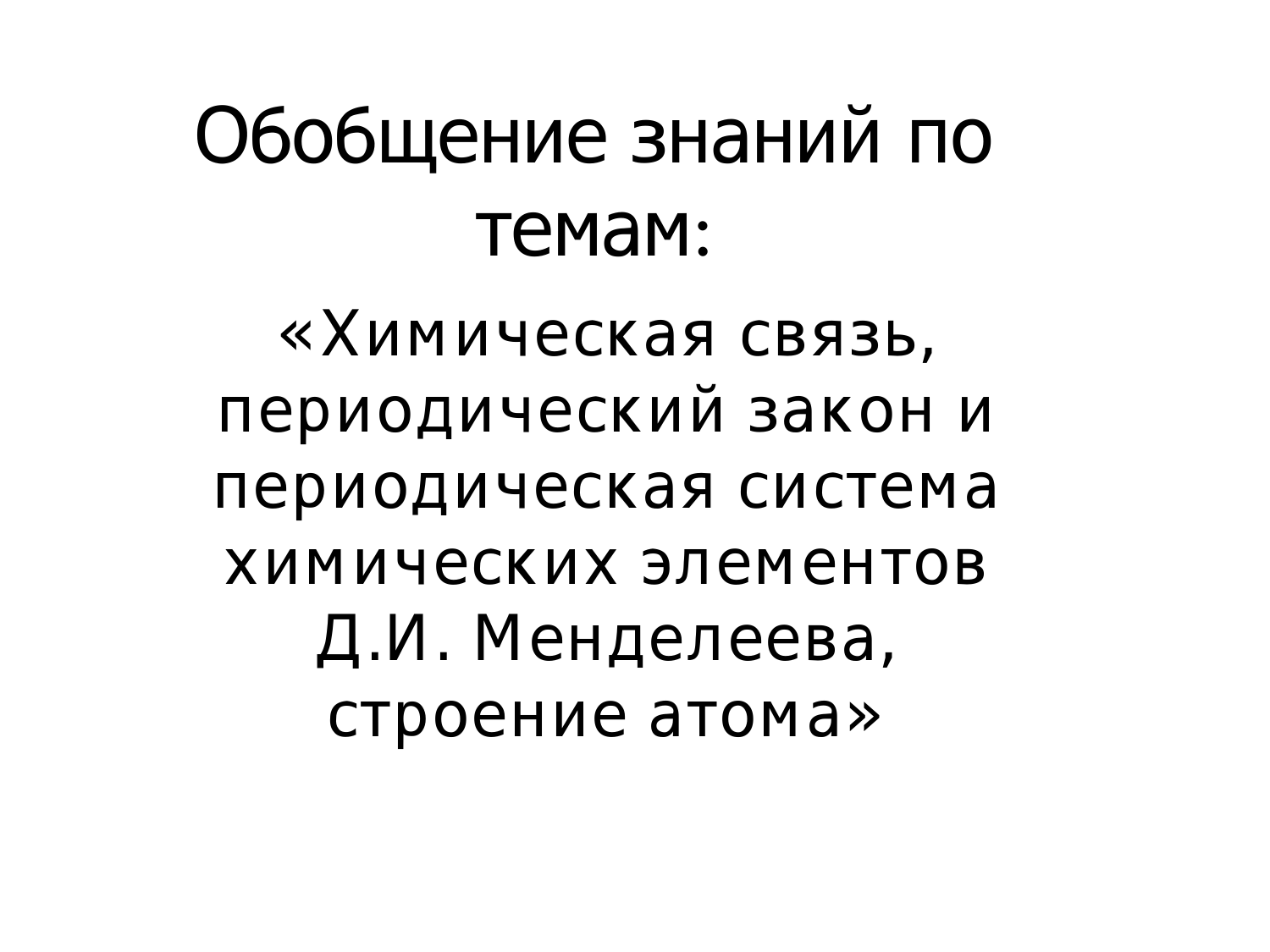

# Обобщение знаний по темам:
«Химическая связь, периодический закон и периодическая система химических элементов Д.И. Менделеева, строение атома»